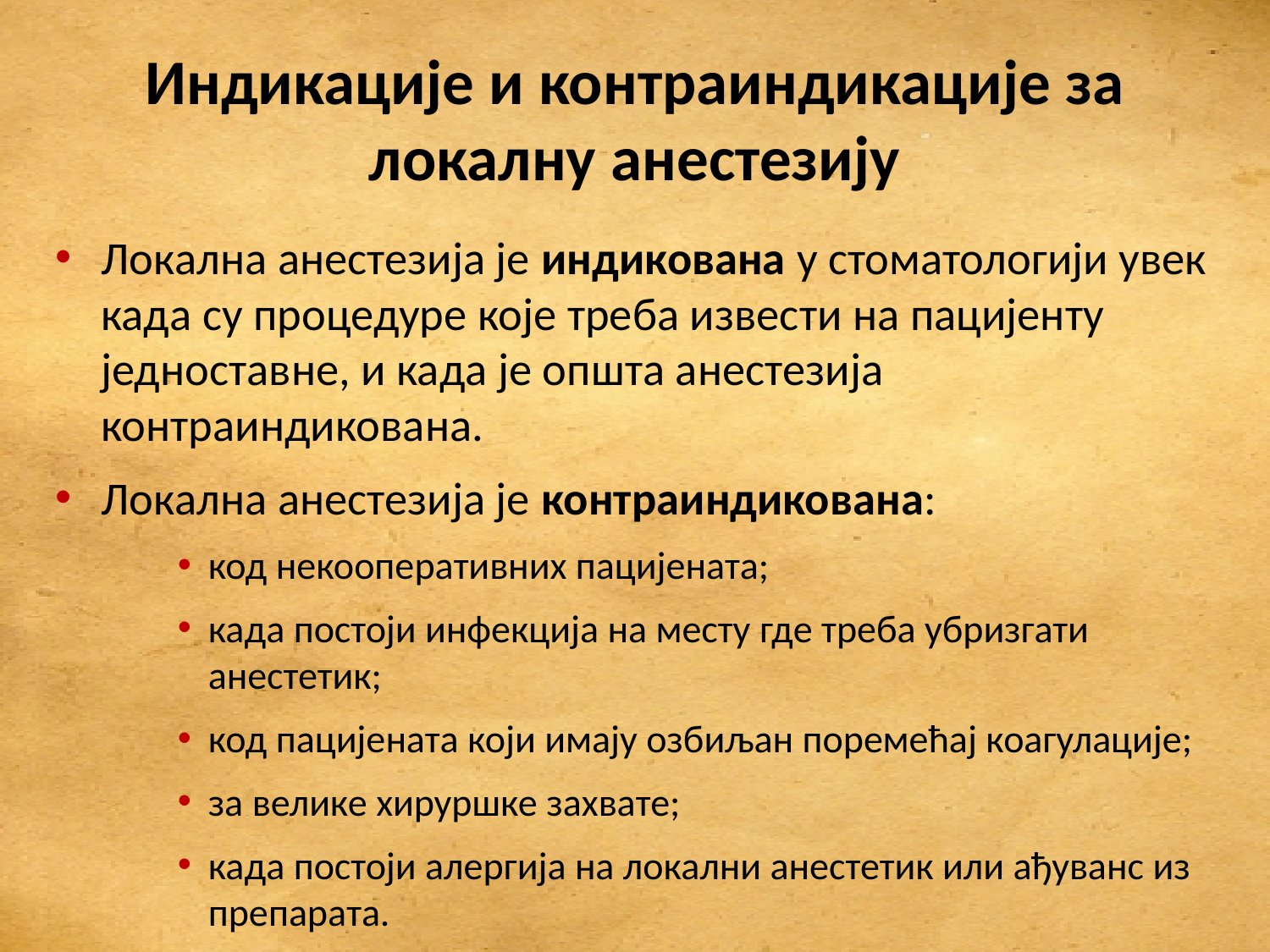

# Индикације и контраиндикације за локалну анестезију
Локална анестезија је индикована у стоматологији увек када су процедуре које треба извести на пацијенту једноставне, и када је општа анестезија контраиндикована.
Локална анестезија је контраиндикована:
код некооперативних пацијената;
када постоји инфекција на месту где треба убризгати анестетик;
код пацијената који имају озбиљан поремећај коагулације;
за велике хируршке захвате;
када постоји алергија на локални анестетик или ађуванс из препарата.